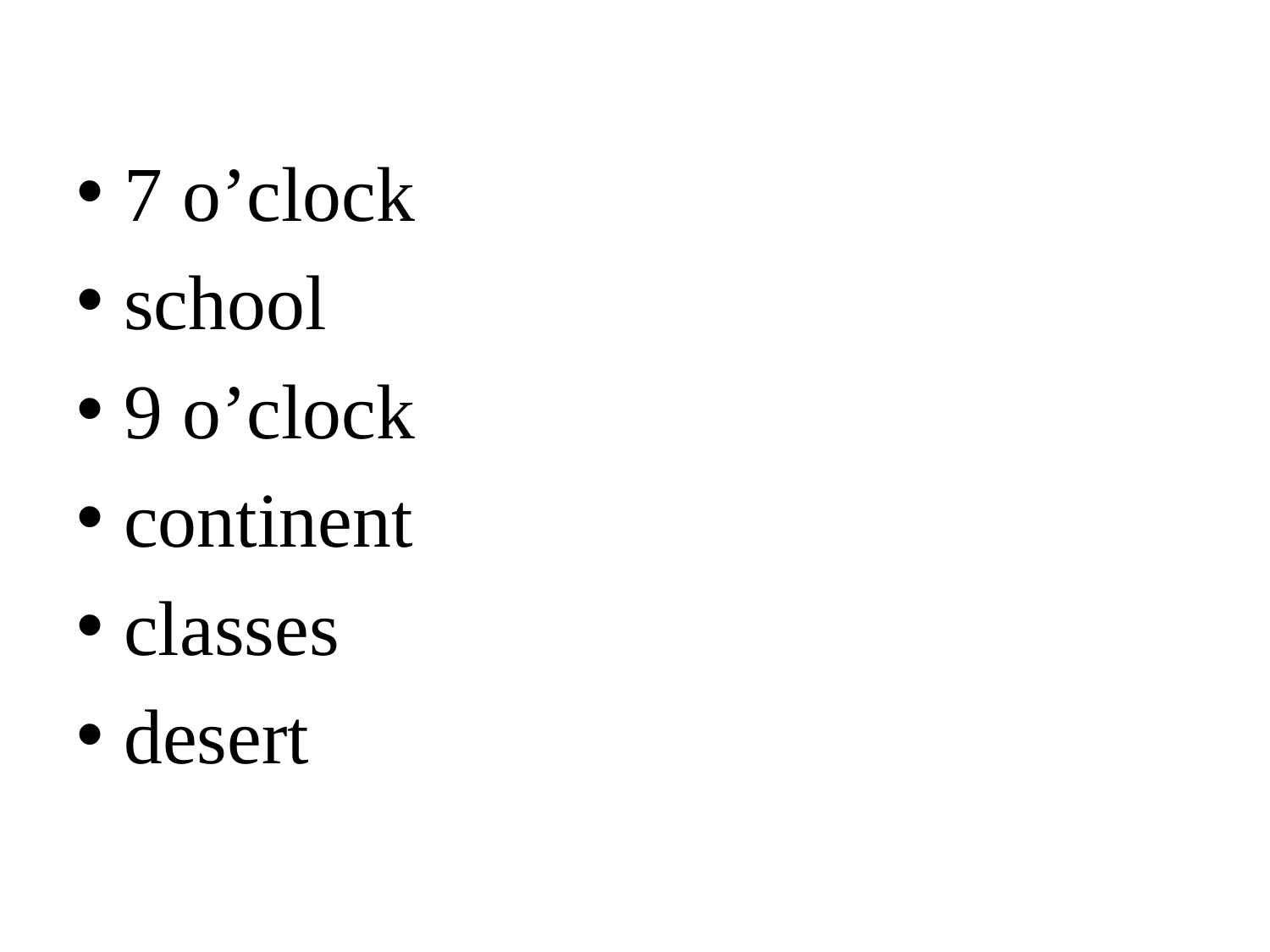

#
7 o’clock
school
9 o’clock
continent
classes
desert